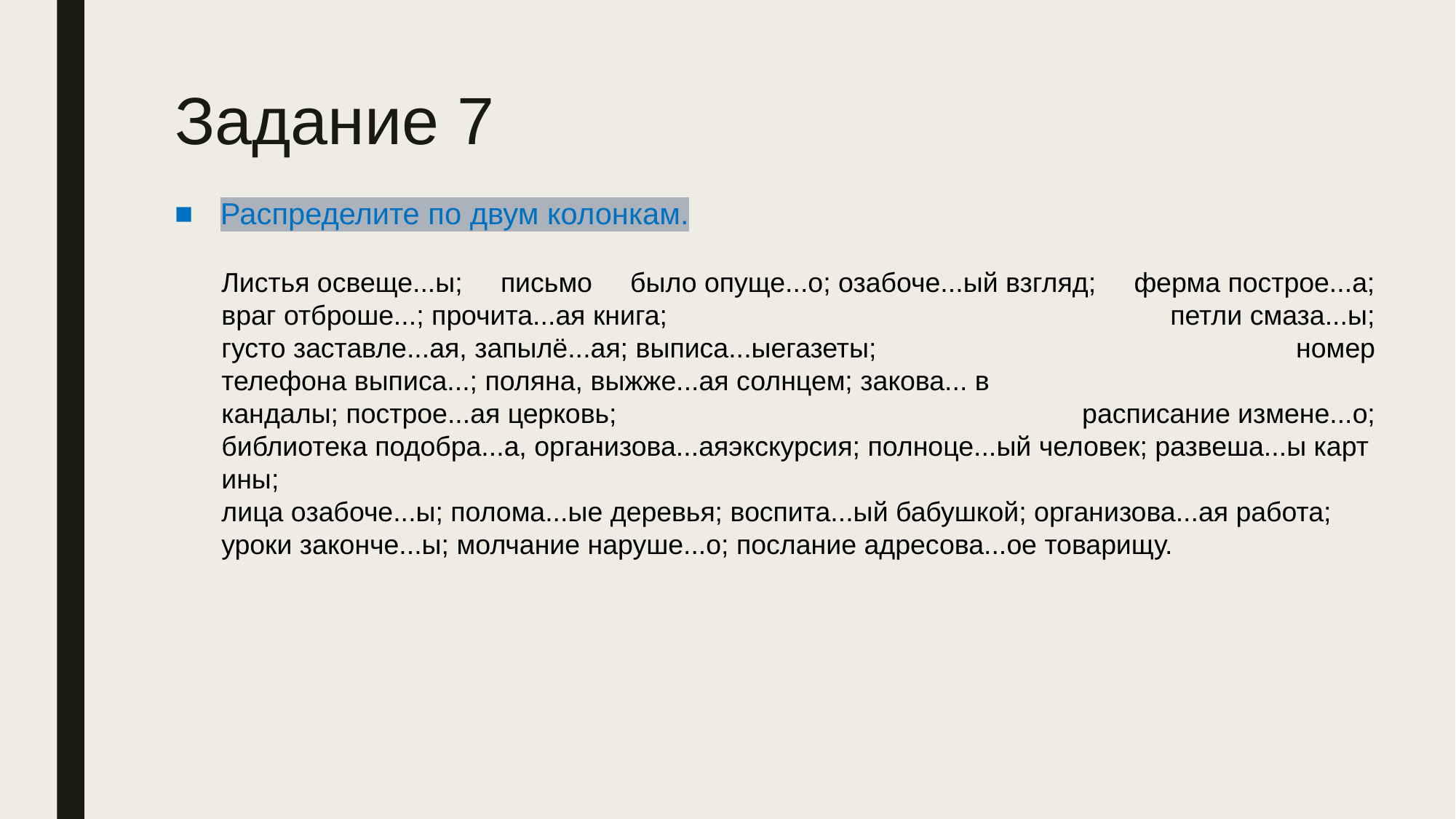

# Задание 7
Распределите по двум колонкам.
Листья освеще...ы; письмо было опуще...о; озабоче...ый взгляд; ферма построе...а; враг отброше...; прочита...ая книга; петли смаза...ы; густо заставле...ая, запылё...ая; выписа...ыегазеты; номер телефона выписа...; поляна, выжже...ая солнцем; закова... в кандалы; построе...ая церковь; расписание измене...о; библиотека подобра...а, организова...аяэкскурсия; полноце...ый человек; развеша...ы картины; лица озабоче...ы; полома...ые деревья; воспита...ый бабушкой; организова...ая работа; уроки законче...ы; молчание наруше...о; послание адресова...ое товарищу.